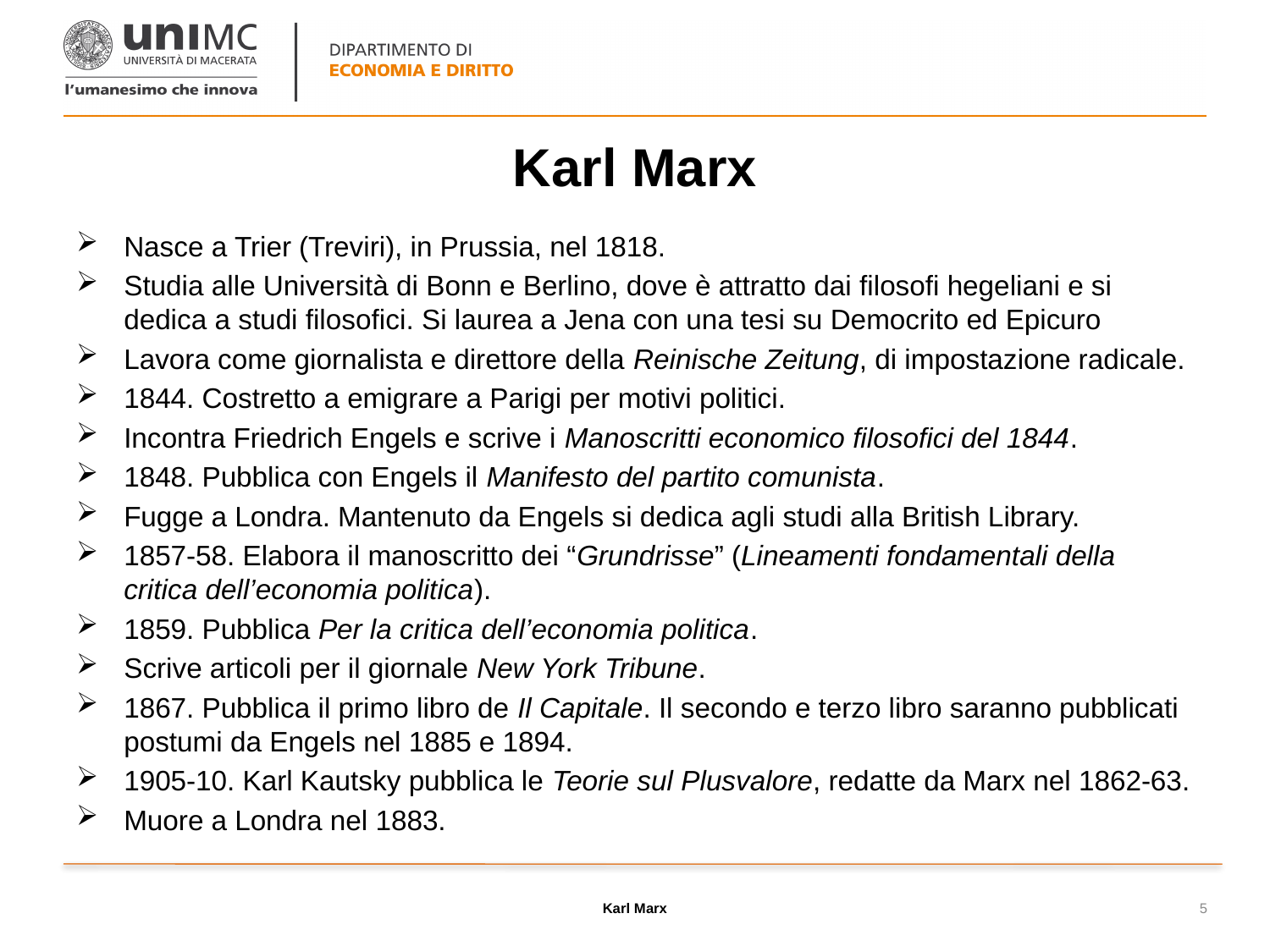

# Karl Marx
Nasce a Trier (Treviri), in Prussia, nel 1818.
Studia alle Università di Bonn e Berlino, dove è attratto dai filosofi hegeliani e si dedica a studi filosofici. Si laurea a Jena con una tesi su Democrito ed Epicuro
Lavora come giornalista e direttore della Reinische Zeitung, di impostazione radicale.
1844. Costretto a emigrare a Parigi per motivi politici.
Incontra Friedrich Engels e scrive i Manoscritti economico filosofici del 1844.
1848. Pubblica con Engels il Manifesto del partito comunista.
Fugge a Londra. Mantenuto da Engels si dedica agli studi alla British Library.
1857-58. Elabora il manoscritto dei “Grundrisse” (Lineamenti fondamentali della critica dell’economia politica).
1859. Pubblica Per la critica dell’economia politica.
Scrive articoli per il giornale New York Tribune.
1867. Pubblica il primo libro de Il Capitale. Il secondo e terzo libro saranno pubblicati postumi da Engels nel 1885 e 1894.
1905-10. Karl Kautsky pubblica le Teorie sul Plusvalore, redatte da Marx nel 1862-63.
Muore a Londra nel 1883.

Karl Marx
5